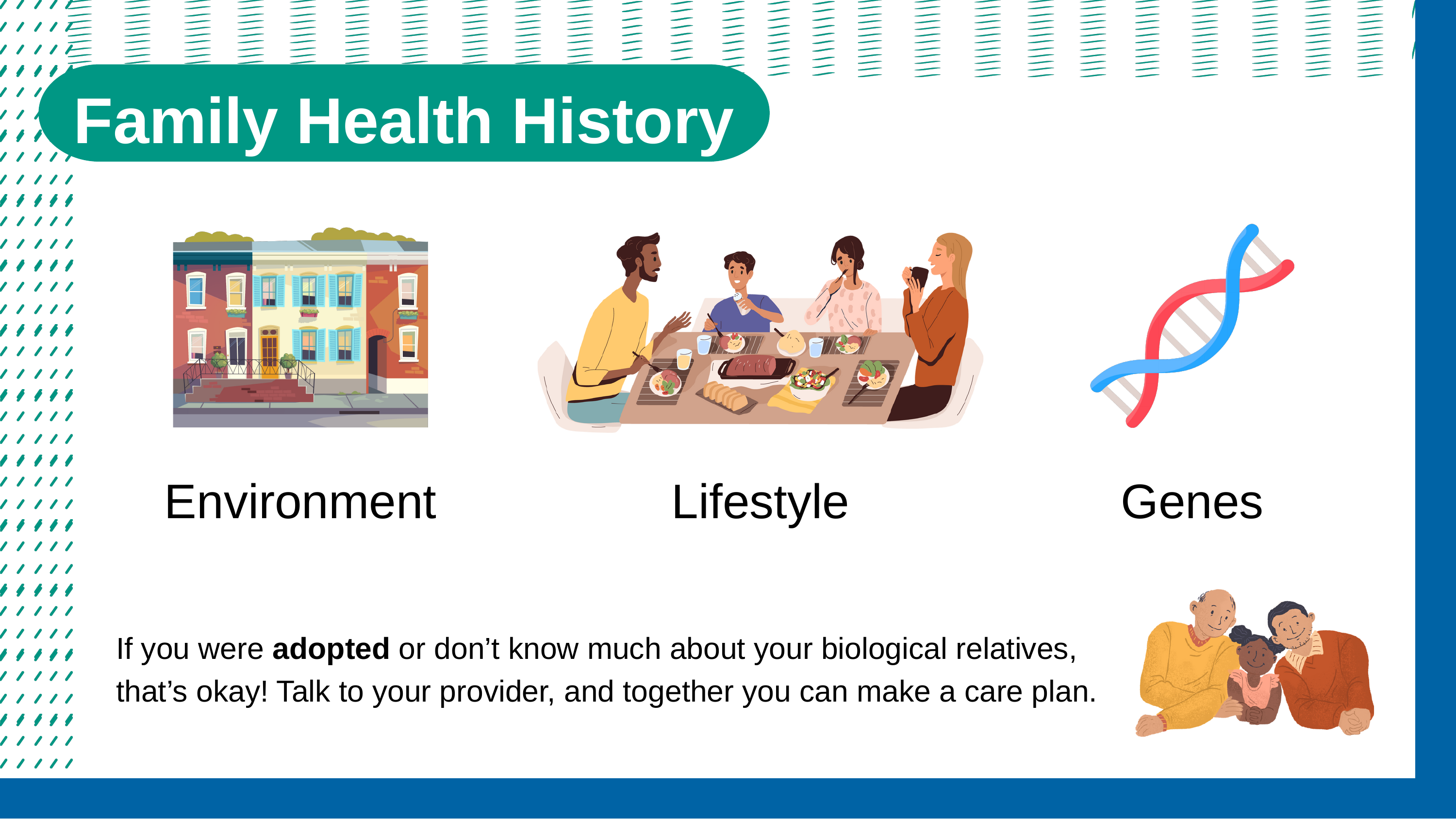

Family Health History

Environment
Lifestyle
Genes

If you were adopted or don’t know much about your biological relatives,
that’s okay! Talk to your provider, and together you can make a care plan.